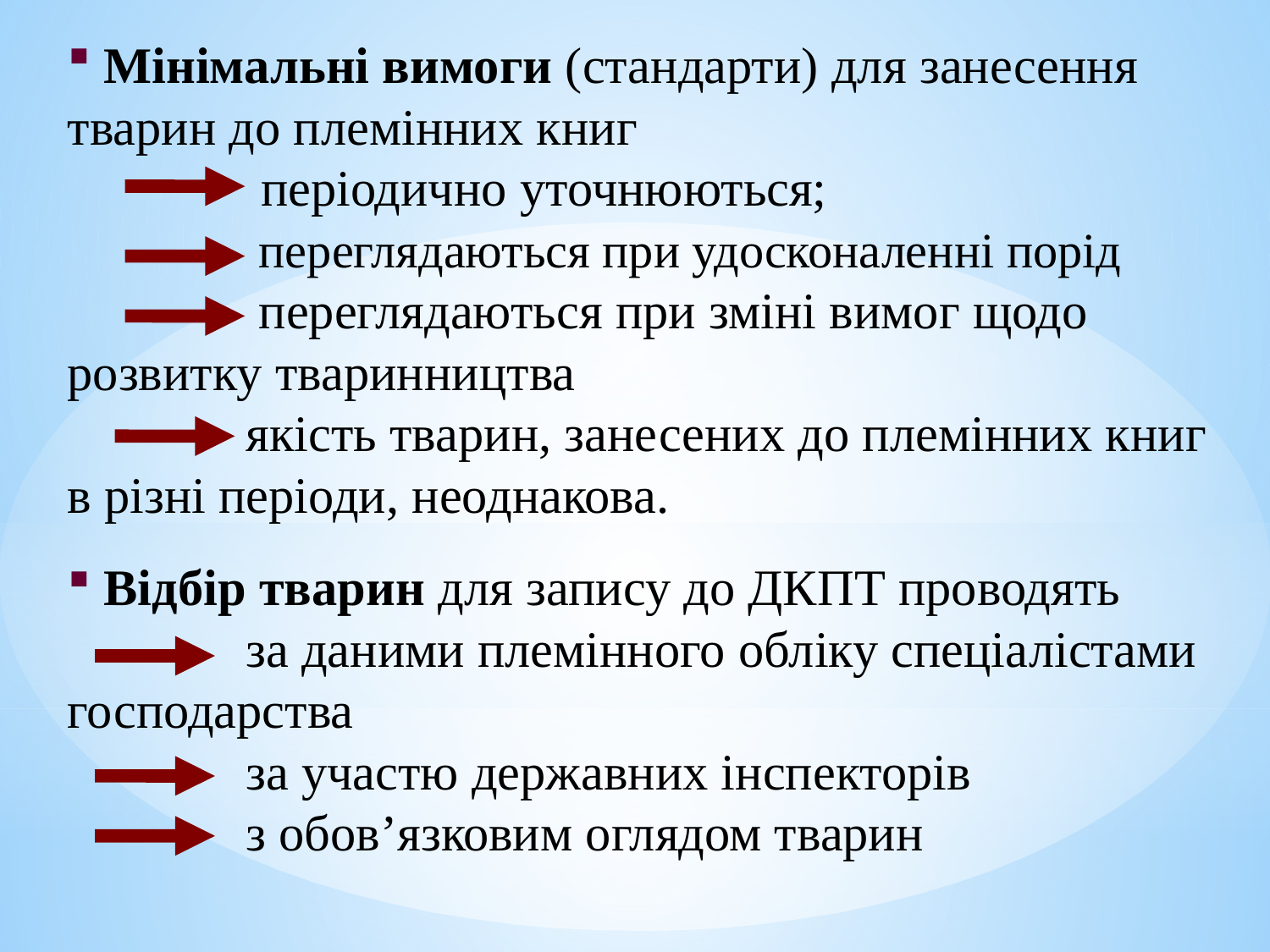

Мінімальні вимоги (стандарти) для занесення тварин до племінних книг
               періодично уточнюються;
	     переглядаються при удосконаленні порід
	     переглядаються при зміні вимог щодо розвитку тваринництва
	    якість тварин, занесених до племінних книг в різні періоди, неоднакова.

 Відбір тварин для запису до ДКПТ проводять 	 	    за даними племінного обліку спеціалістами господарства 			                                        	    за участю державних інспекторів 			    з обов’язковим оглядом тварин